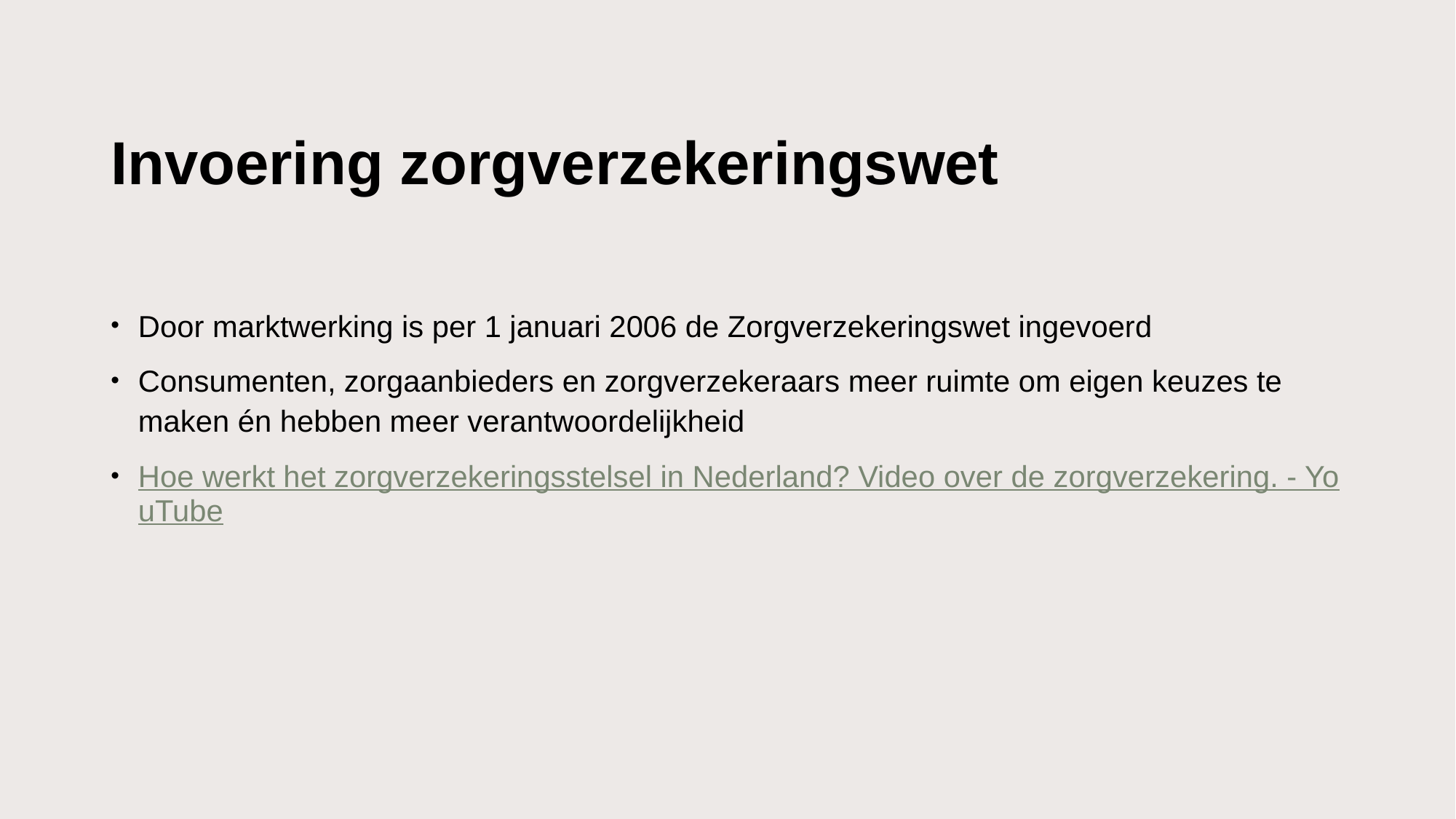

# Invoering zorgverzekeringswet

Door marktwerking is per 1 januari 2006 de Zorgverzekeringswet ingevoerd
Consumenten, zorgaanbieders en zorgverzekeraars meer ruimte om eigen keuzes te maken én hebben meer verantwoordelijkheid
Hoe werkt het zorgverzekeringsstelsel in Nederland? Video over de zorgverzekering. - YouTube